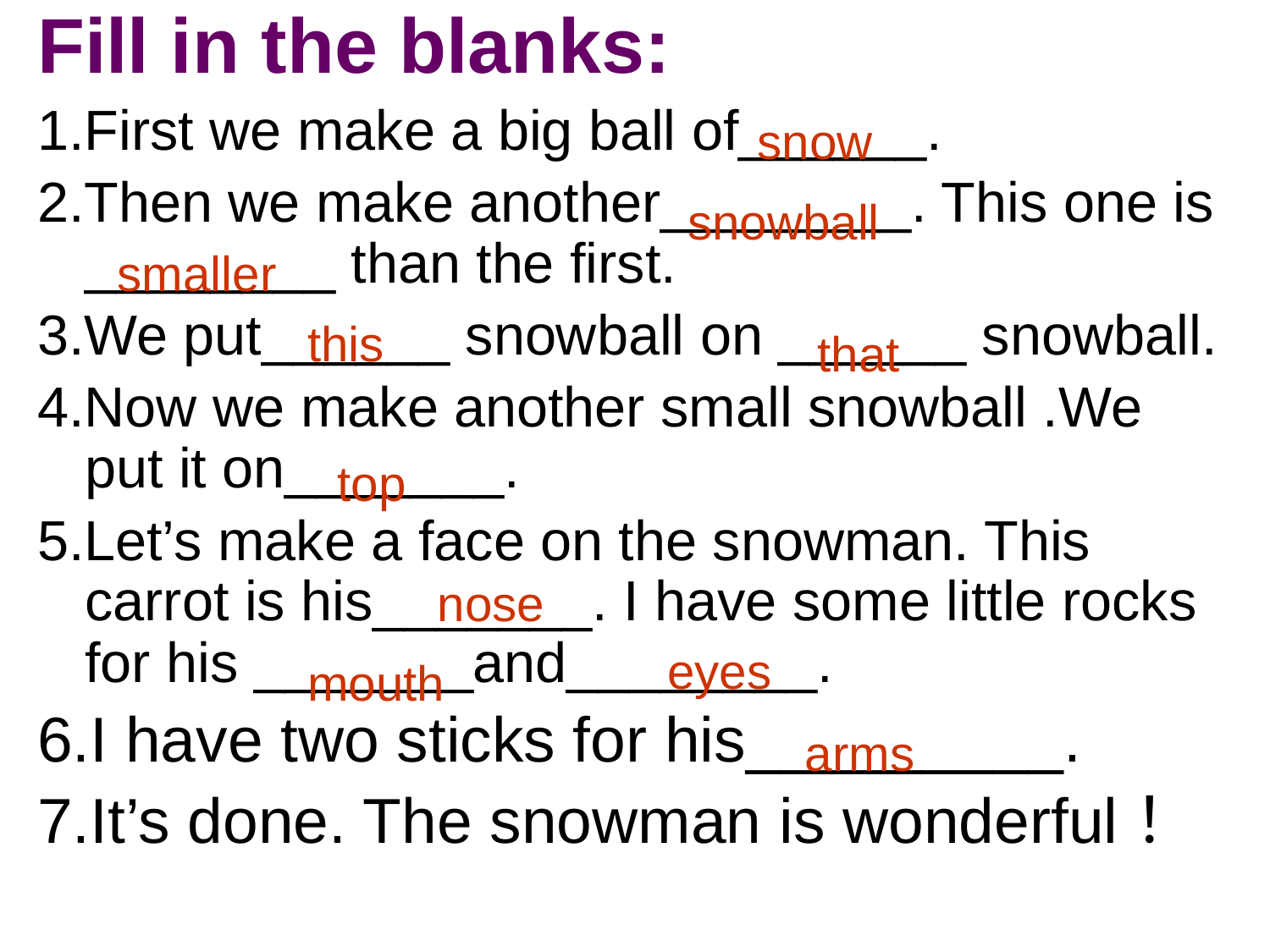

#
Fill in the blanks:
1.First we make a big ball of______.
2.Then we make another________. This one is ________ than the first.
3.We put______ snowball on ______ snowball.
4.Now we make another small snowball .We put it on_______.
5.Let’s make a face on the snowman. This carrot is his_______. I have some little rocks for his _______and________.
6.I have two sticks for his_________.
7.It’s done. The snowman is wonderful！

snow
snowball
smaller
this
that
top
nose
eyes
mouth
  arms